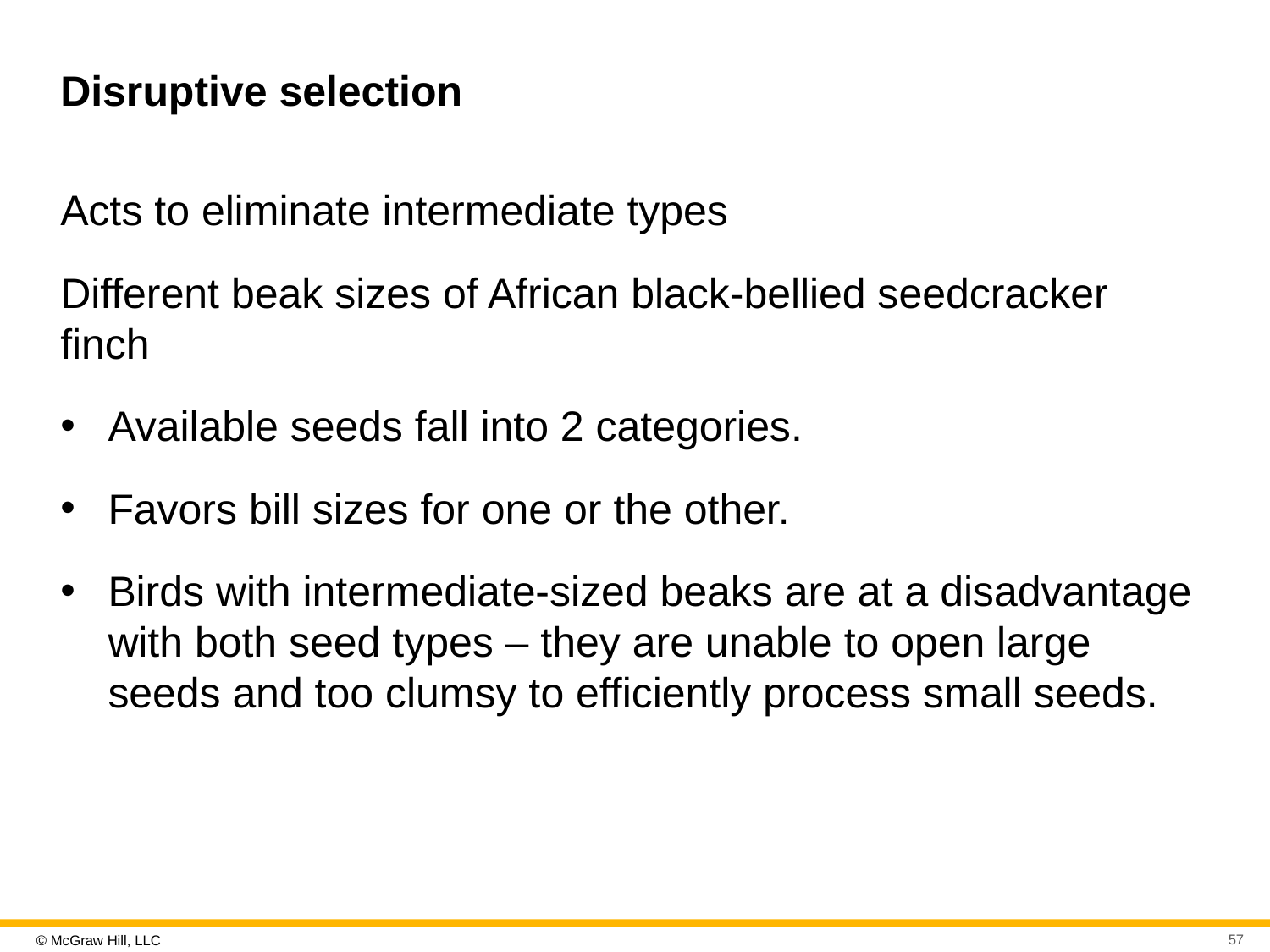

# Disruptive selection
Acts to eliminate intermediate types
Different beak sizes of African black-bellied seedcracker finch
Available seeds fall into 2 categories.
Favors bill sizes for one or the other.
Birds with intermediate-sized beaks are at a disadvantage with both seed types – they are unable to open large seeds and too clumsy to efficiently process small seeds.
57